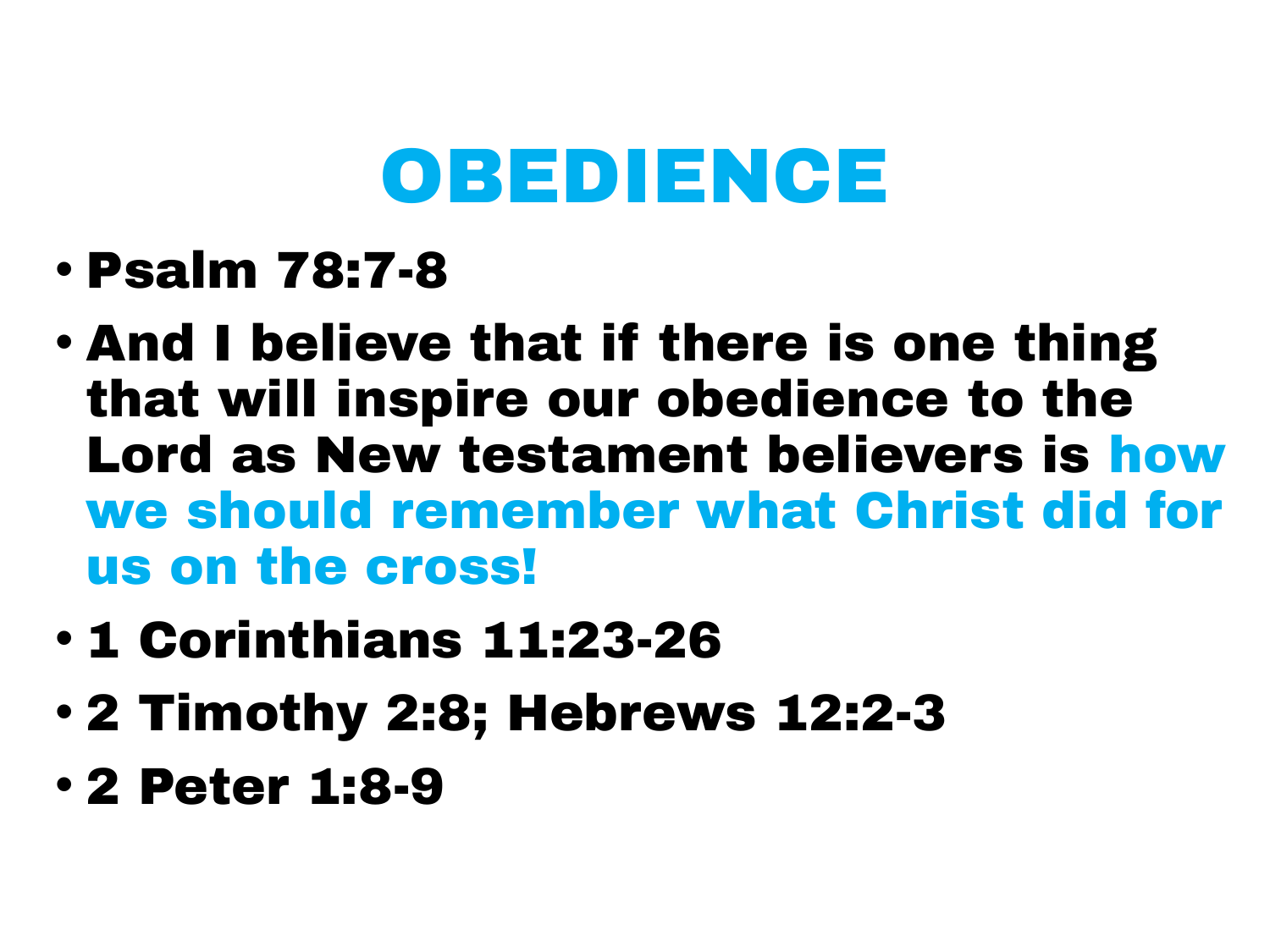

# OBEDIENCE
Psalm 78:7-8
And I believe that if there is one thing that will inspire our obedience to the Lord as New testament believers is how we should remember what Christ did for us on the cross!
1 Corinthians 11:23-26
2 Timothy 2:8; Hebrews 12:2-3
2 Peter 1:8-9